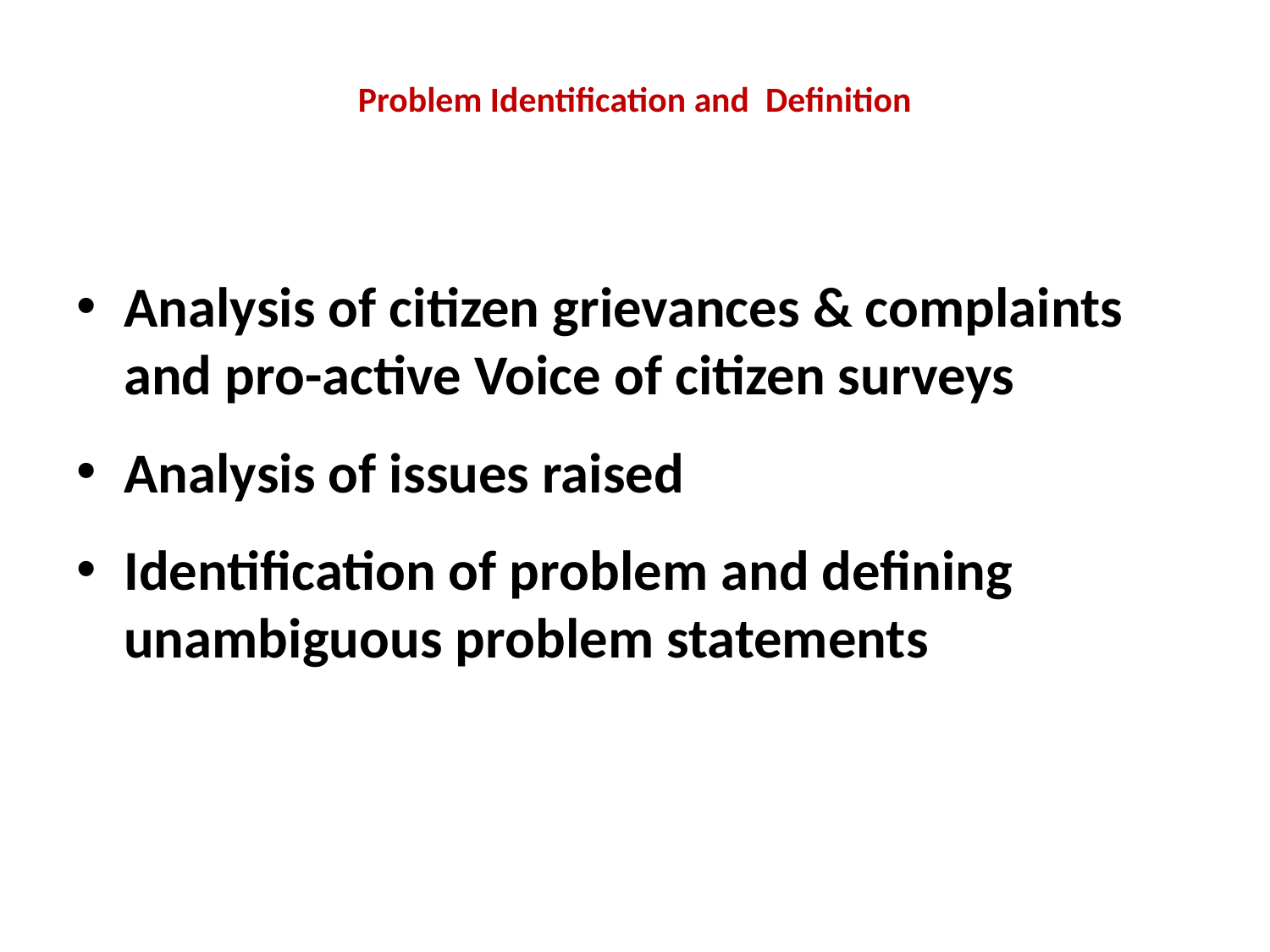

# Problem Identification and  Definition
Analysis of citizen grievances & complaints and pro-active Voice of citizen surveys
Analysis of issues raised
Identification of problem and defining unambiguous problem statements